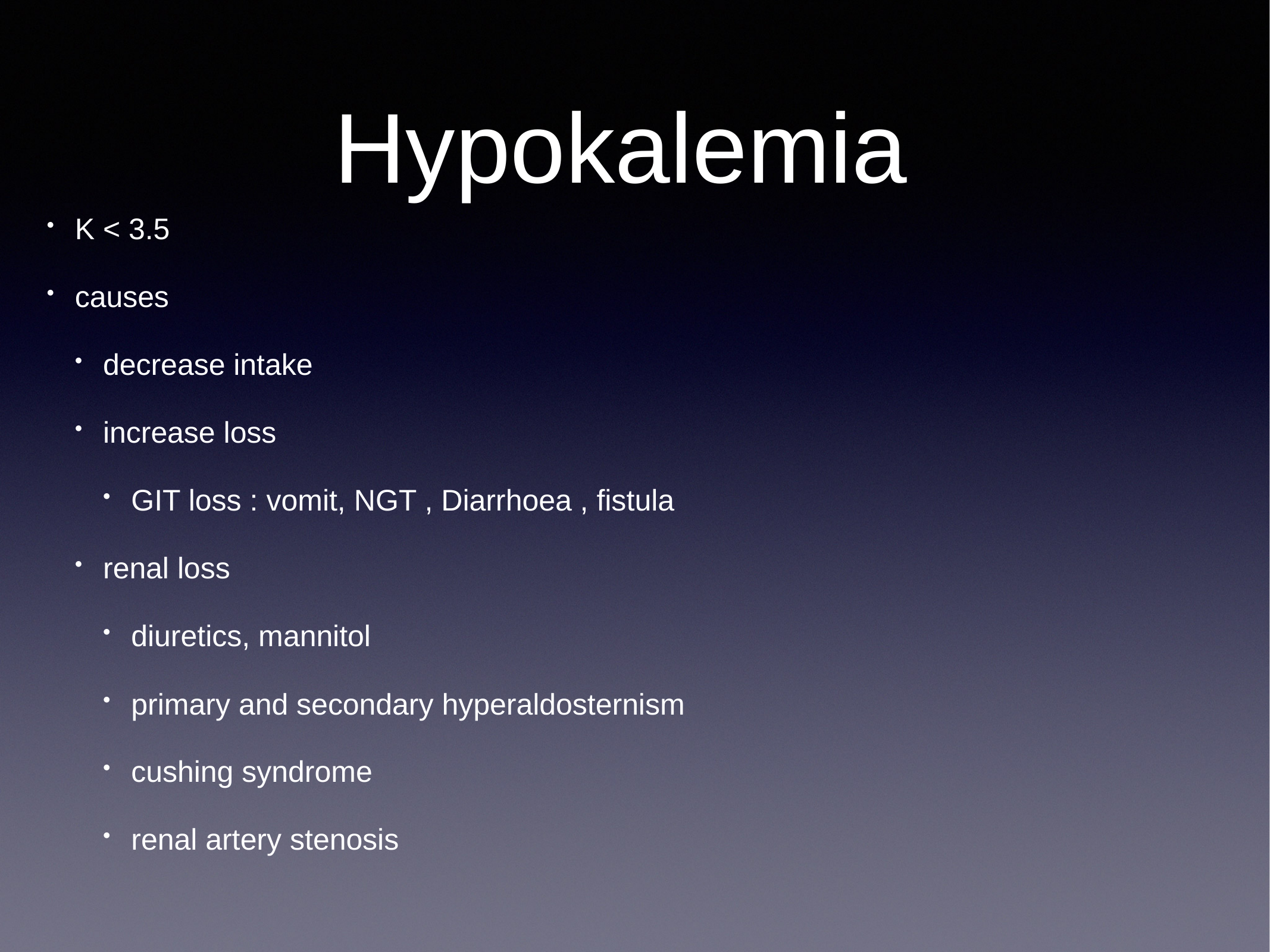

# Hypokalemia
K < 3.5
causes
decrease intake
increase loss
GIT loss : vomit, NGT , Diarrhoea , fistula
renal loss
diuretics, mannitol
primary and secondary hyperaldosternism
cushing syndrome
renal artery stenosis